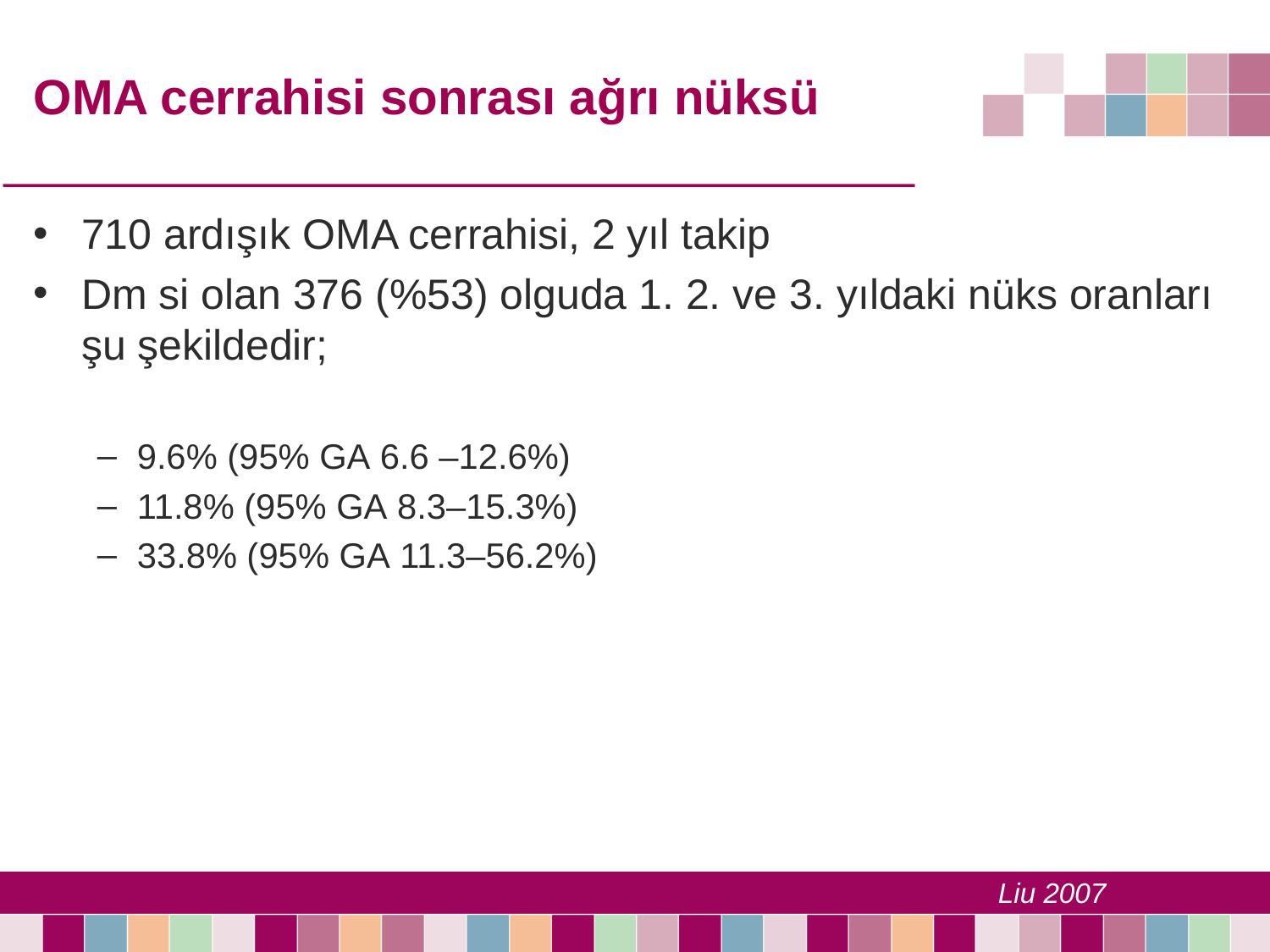

# OMA cerrahisi sonrası ağrı nüksü
710 ardışık OMA cerrahisi, 2 yıl takip
Dm si olan 376 (%53) olguda 1. 2. ve 3. yıldaki nüks oranları şu şekildedir;

9.6% (95% GA 6.6 –12.6%)
11.8% (95% GA 8.3–15.3%)
33.8% (95% GA 11.3–56.2%)
Liu 2007